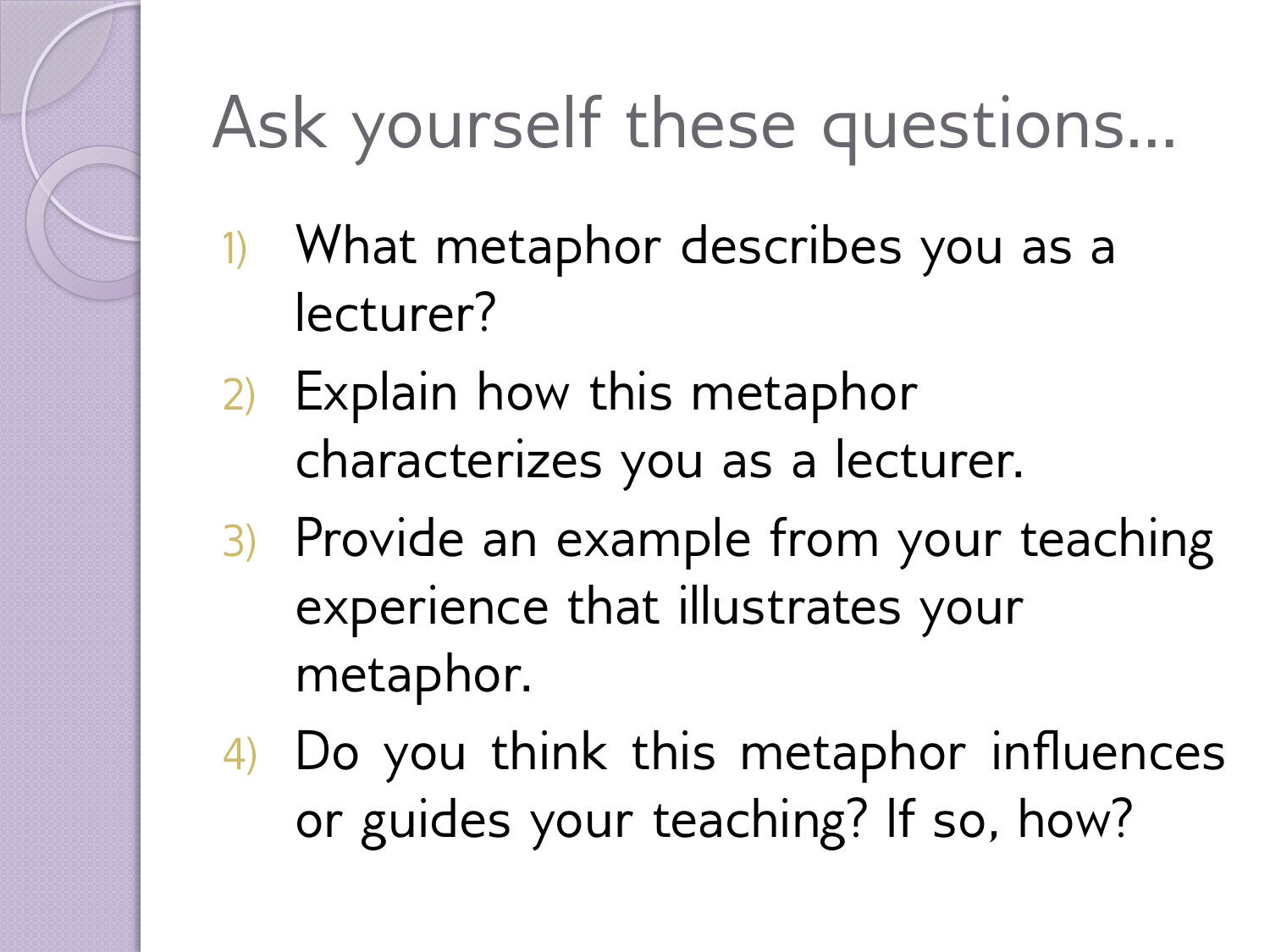

# Ask yourself these questions…
What metaphor describes you as a lecturer?
Explain how this metaphor characterizes you as a lecturer.
Provide an example from your teaching experience that illustrates your metaphor.
Do you think this metaphor influences or guides your teaching? If so, how?